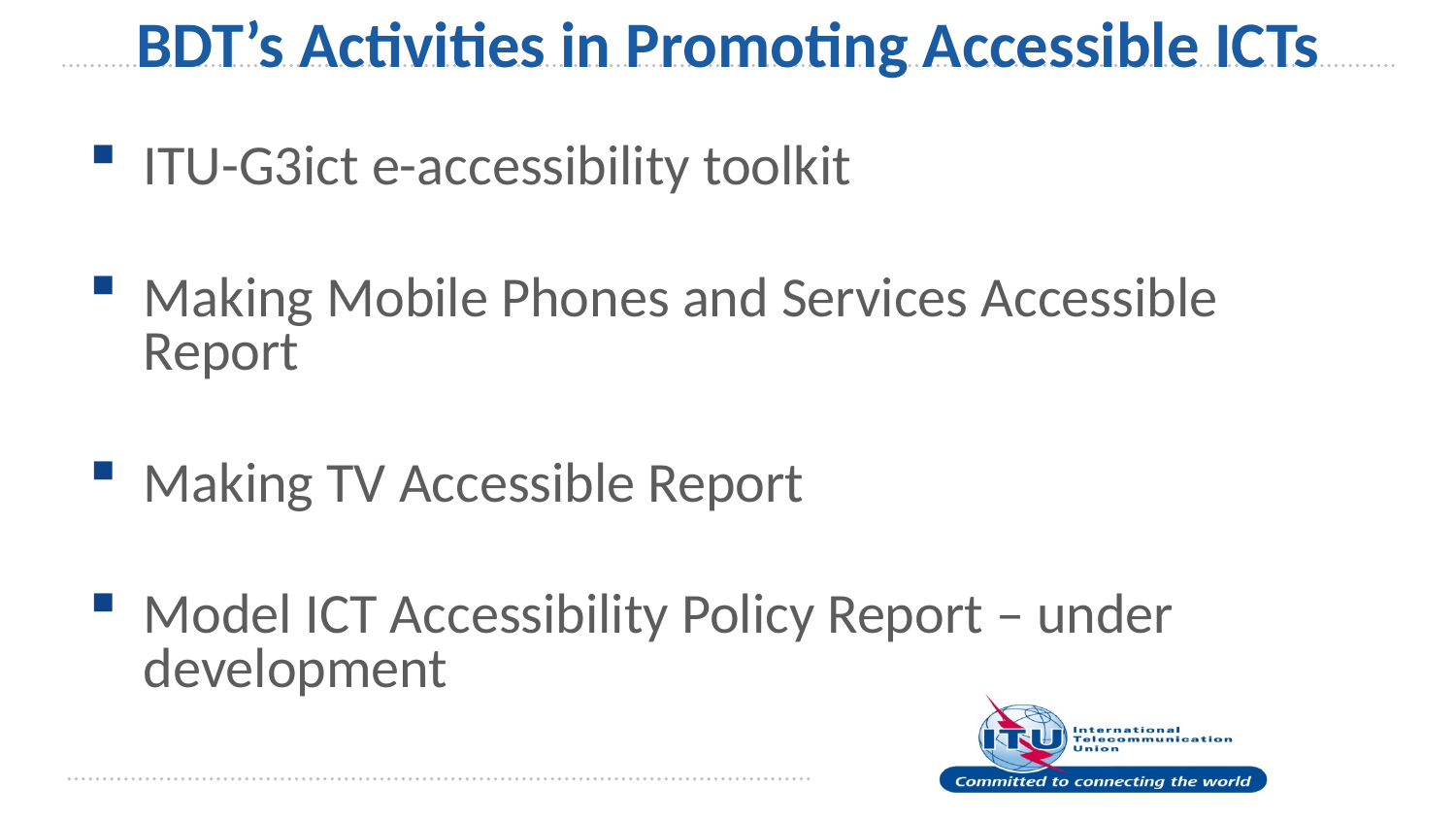

# BDT’s Activities in Promoting Accessible ICTs
ITU-G3ict e-accessibility toolkit

Making Mobile Phones and Services Accessible Report

Making TV Accessible Report

Model ICT Accessibility Policy Report – under development